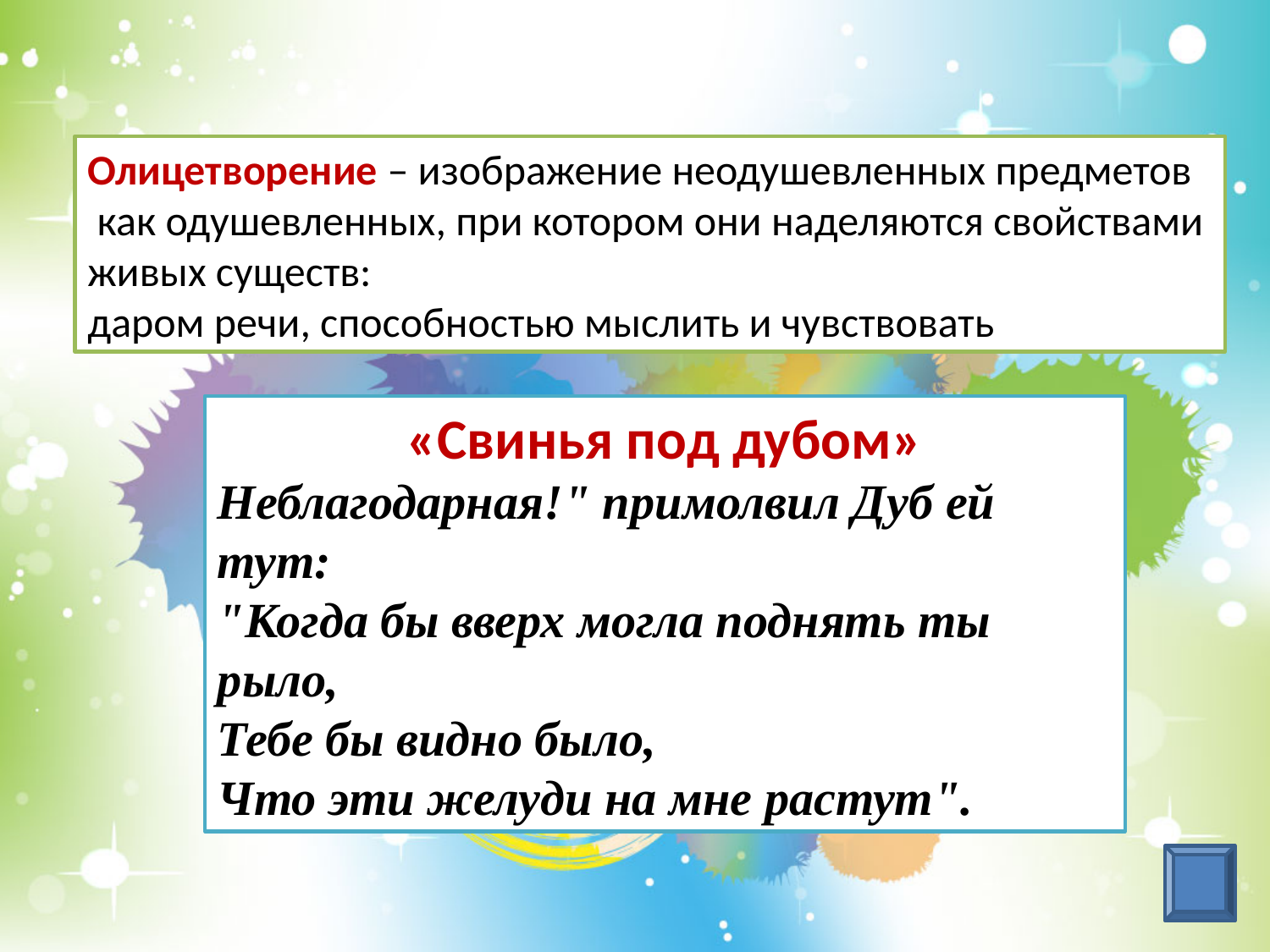

Олицетворение – изображение неодушевленных предметов
 как одушевленных, при котором они наделяются свойствами живых существ:
даром речи, способностью мыслить и чувствовать
«Свинья под дубом»
Неблагодарная!" примолвил Дуб ей тут:
"Когда бы вверх могла поднять ты рыло,
Тебе бы видно было,
Что эти желуди на мне растут".